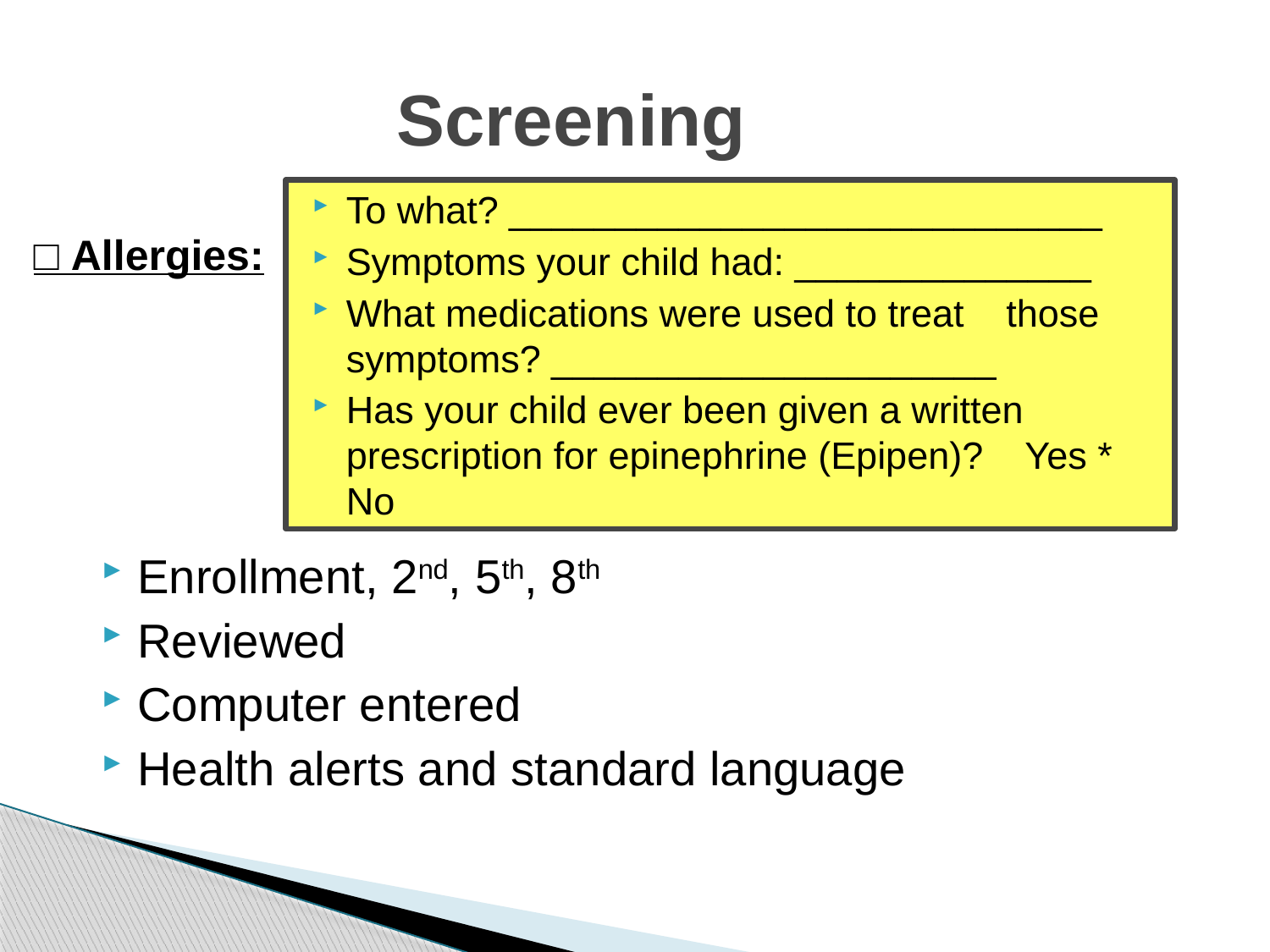

Screening
To what? ____________________________
Symptoms your child had: ______________
What medications were used to treat    those symptoms? _____________________
Has your child ever been given a written prescription for epinephrine (Epipen)?    Yes *     No

□ Allergies:
Enrollment, 2nd, 5th, 8th
Reviewed
Computer entered
Health alerts and standard language